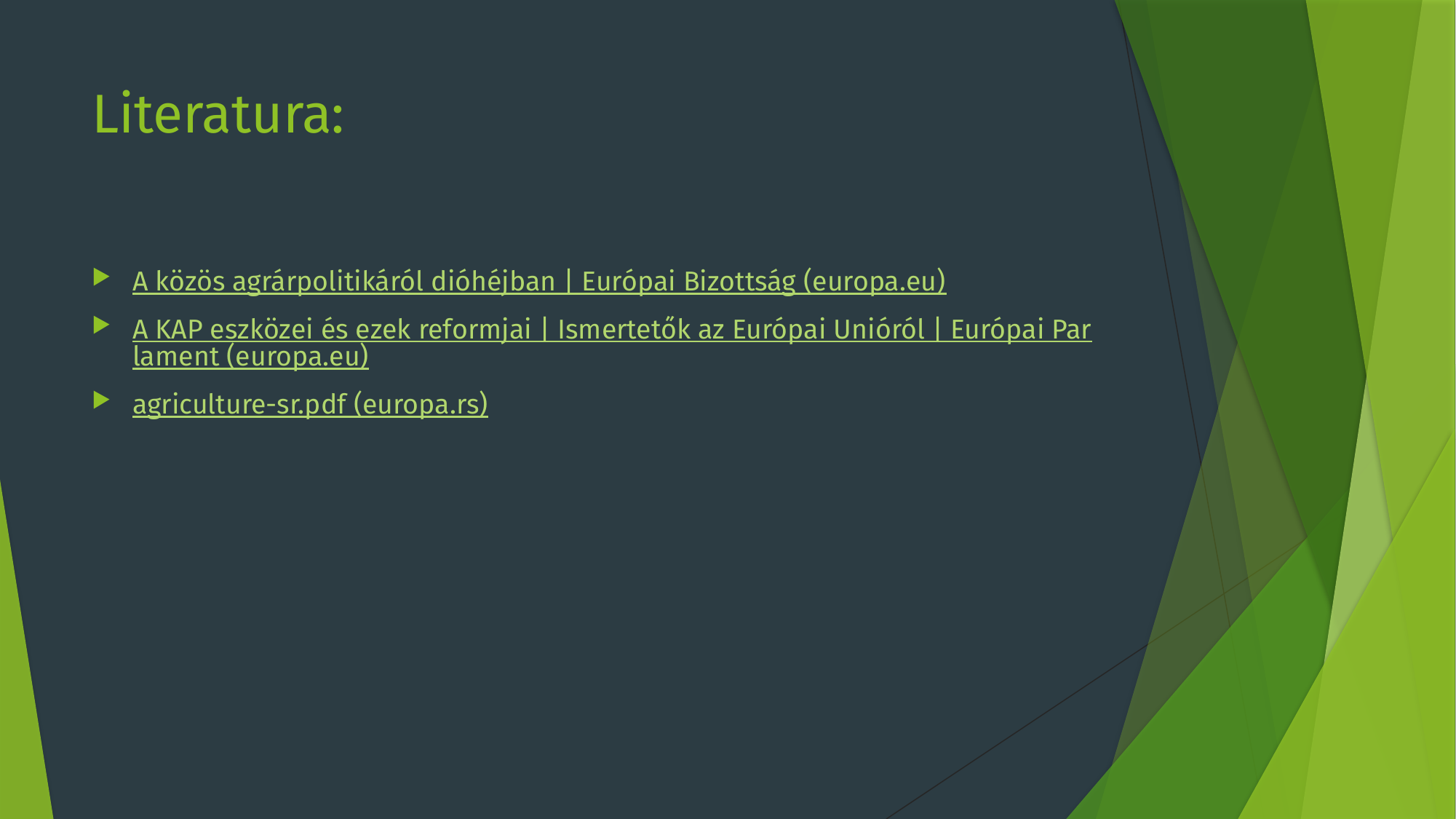

# Literatura:
A közös agrárpolitikáról dióhéjban | Európai Bizottság (europa.eu)
A KAP eszközei és ezek reformjai | Ismertetők az Európai Unióról | Európai Parlament (europa.eu)
agriculture-sr.pdf (europa.rs)